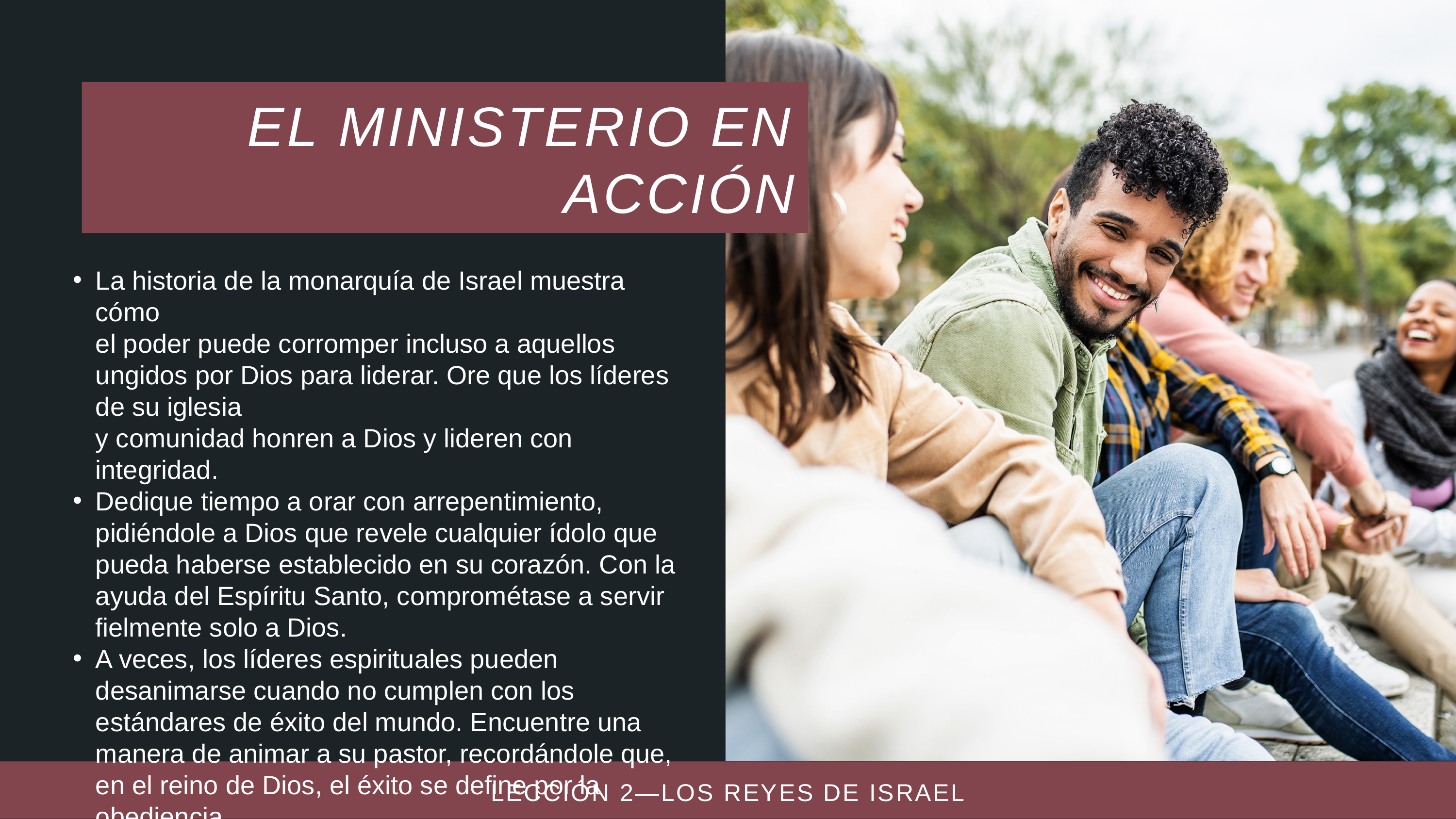

La historia de la monarquía de Israel muestra cómo
el poder puede corromper incluso a aquellos ungidos por Dios para liderar. Ore que los líderes de su iglesia
y comunidad honren a Dios y lideren con integridad.
Dedique tiempo a orar con arrepentimiento, pidiéndole a Dios que revele cualquier ídolo que pueda haberse establecido en su corazón. Con la ayuda del Espíritu Santo, comprométase a servir fielmente solo a Dios.
A veces, los líderes espirituales pueden desanimarse cuando no cumplen con los estándares de éxito del mundo. Encuentre una manera de animar a su pastor, recordándole que, en el reino de Dios, el éxito se define por la obediencia.